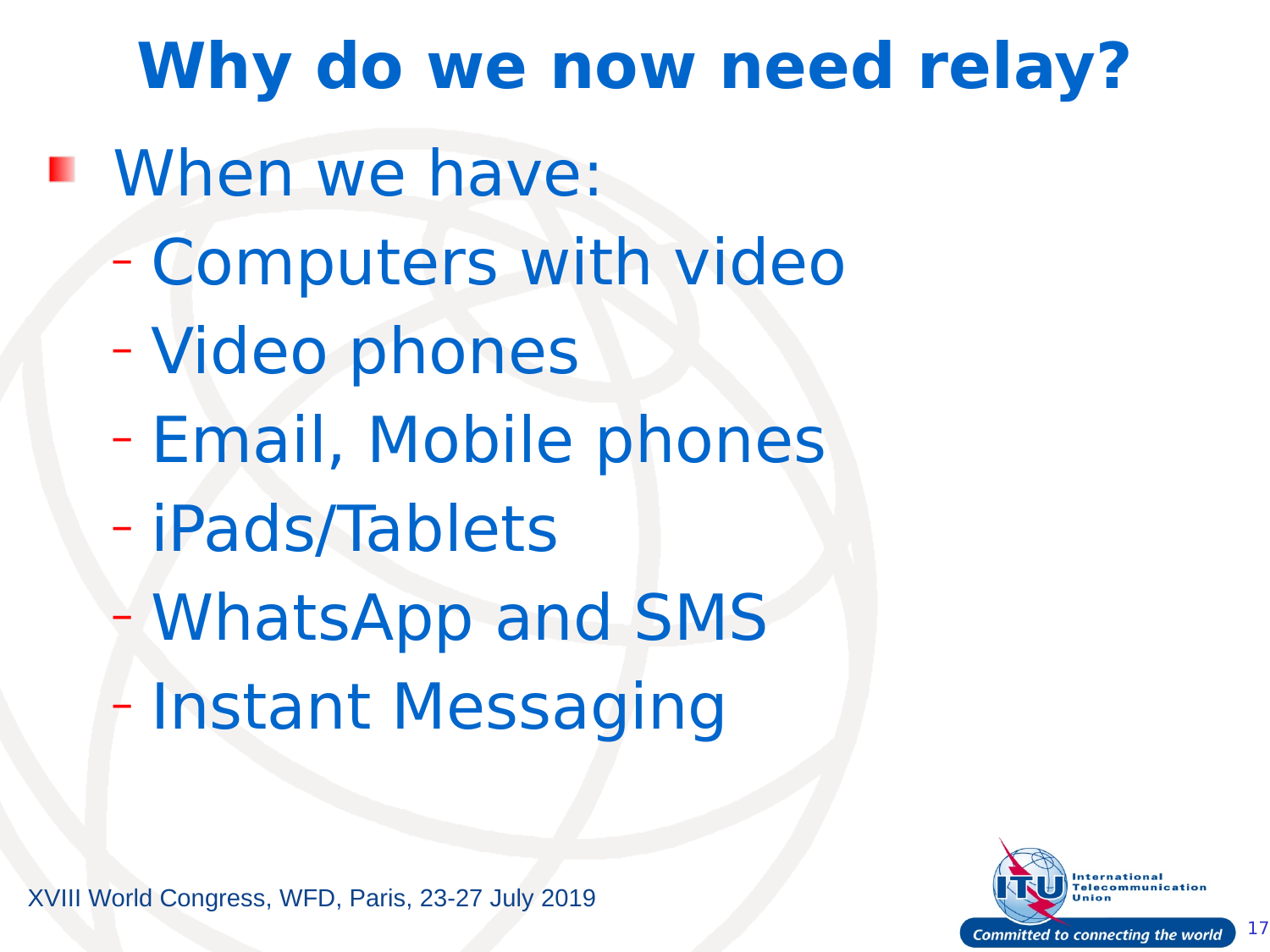

# Why do we now need relay?
 When we have:
Computers with video
Video phones
Email, Mobile phones
iPads/Tablets
WhatsApp and SMS
Instant Messaging

XVIII World Congress, WFD, Paris, 23-27 July 2019
17